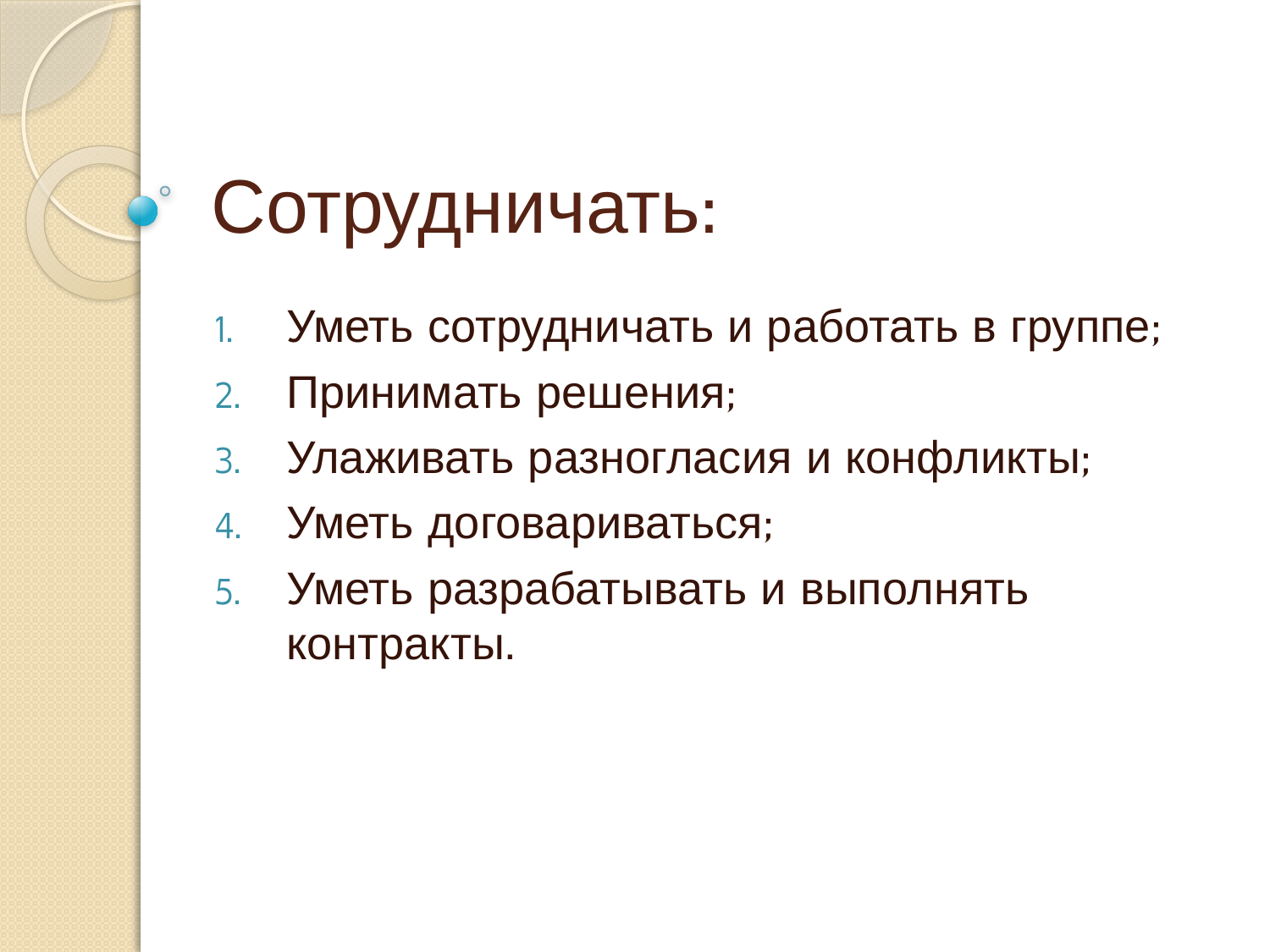

# Сотрудничать:
Уметь сотрудничать и работать в группе;
Принимать решения;
Улаживать разногласия и конфликты;
Уметь договариваться;
Уметь разрабатывать и выполнять контракты.